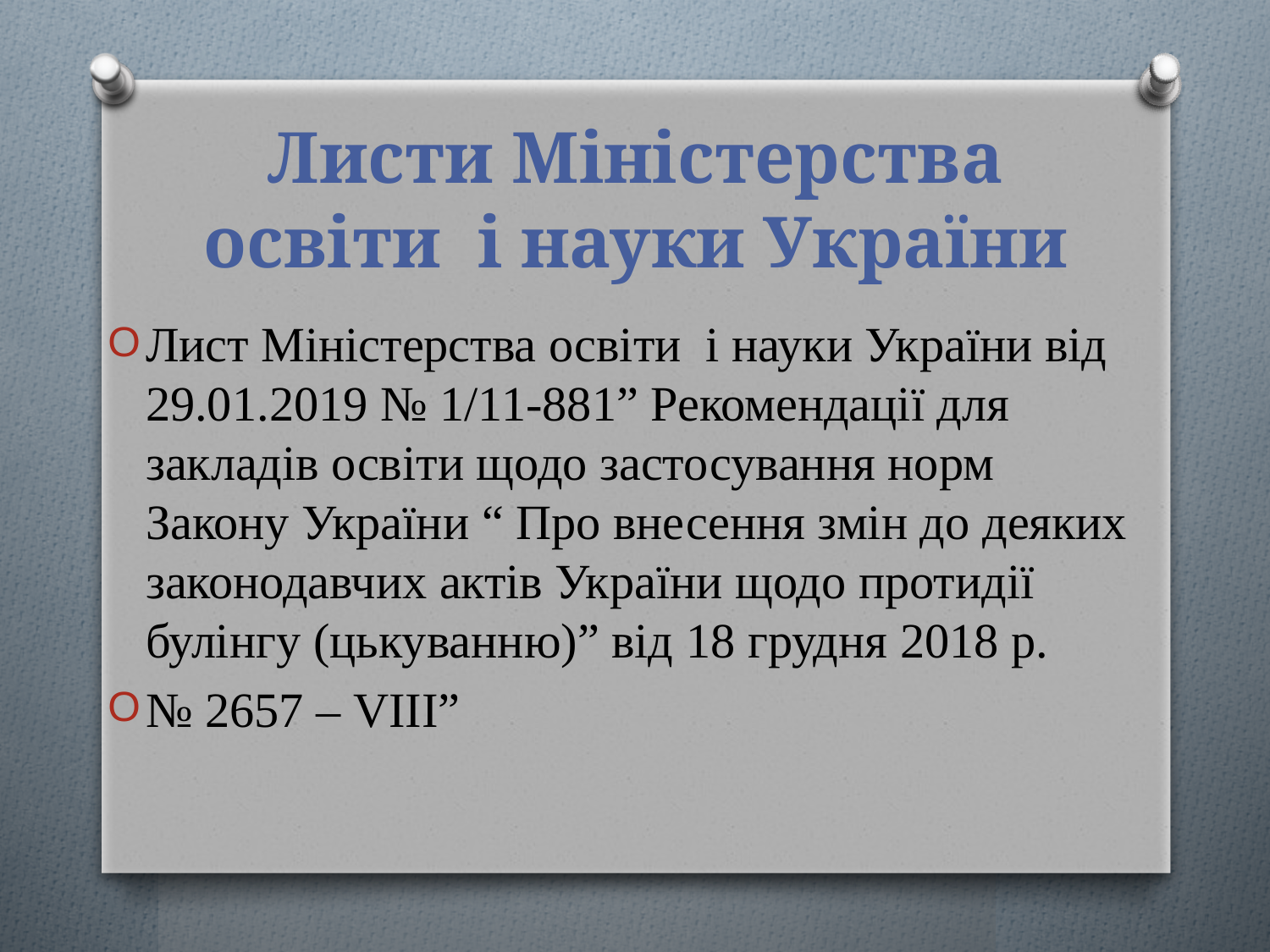

# Листи Міністерства освіти  і науки України
Лист Міністерства освіти  і науки України від 29.01.2019 № 1/11-881” Рекомендації для закладів освіти щодо застосування норм Закону України “ Про внесення змін до деяких законодавчих актів України щодо протидії булінгу (цькуванню)” від 18 грудня 2018 р.
№ 2657 – VІІІ”